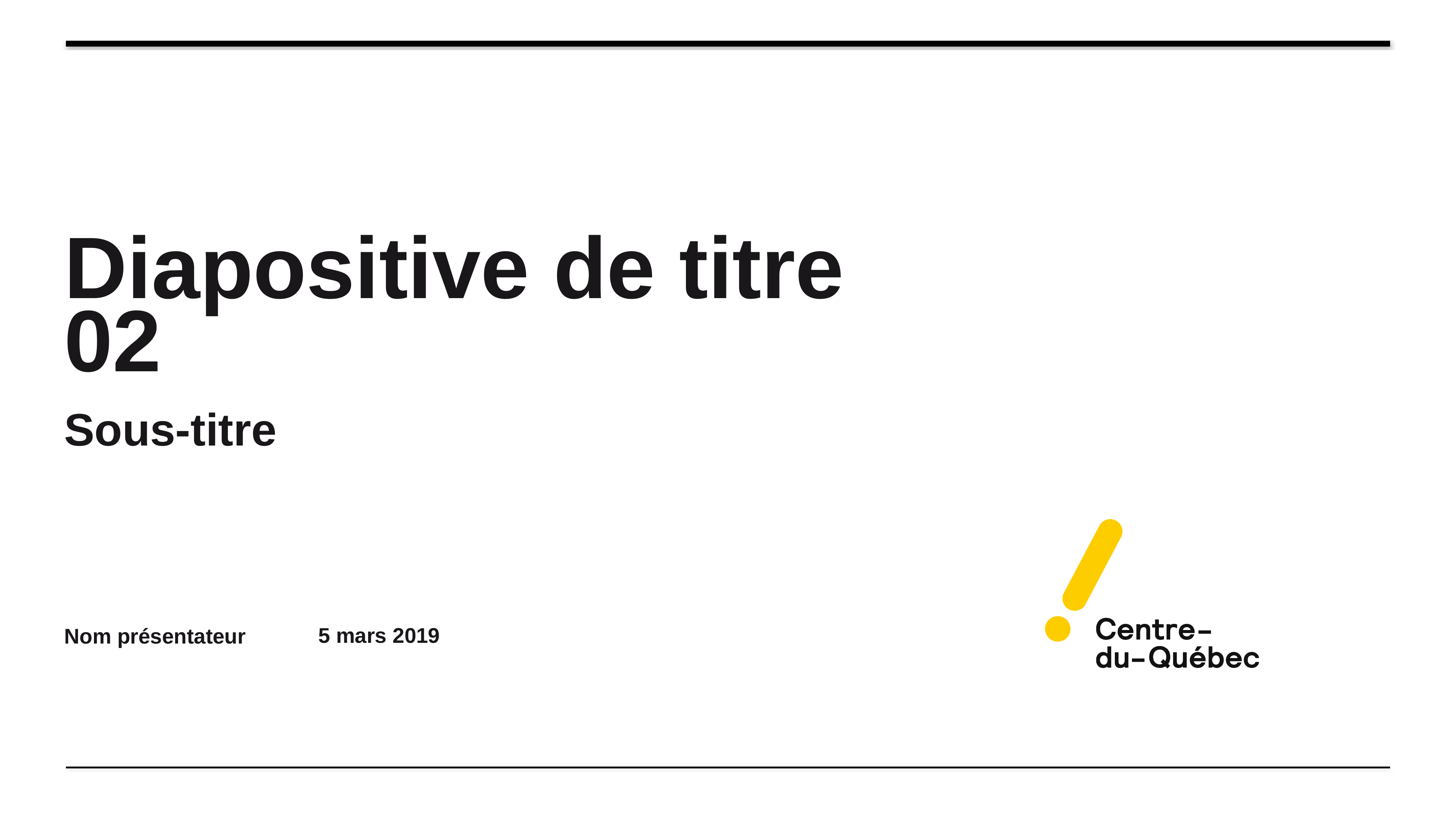

# Diapositive de titre 02
Sous-titre
5 mars 2019
Nom présentateur